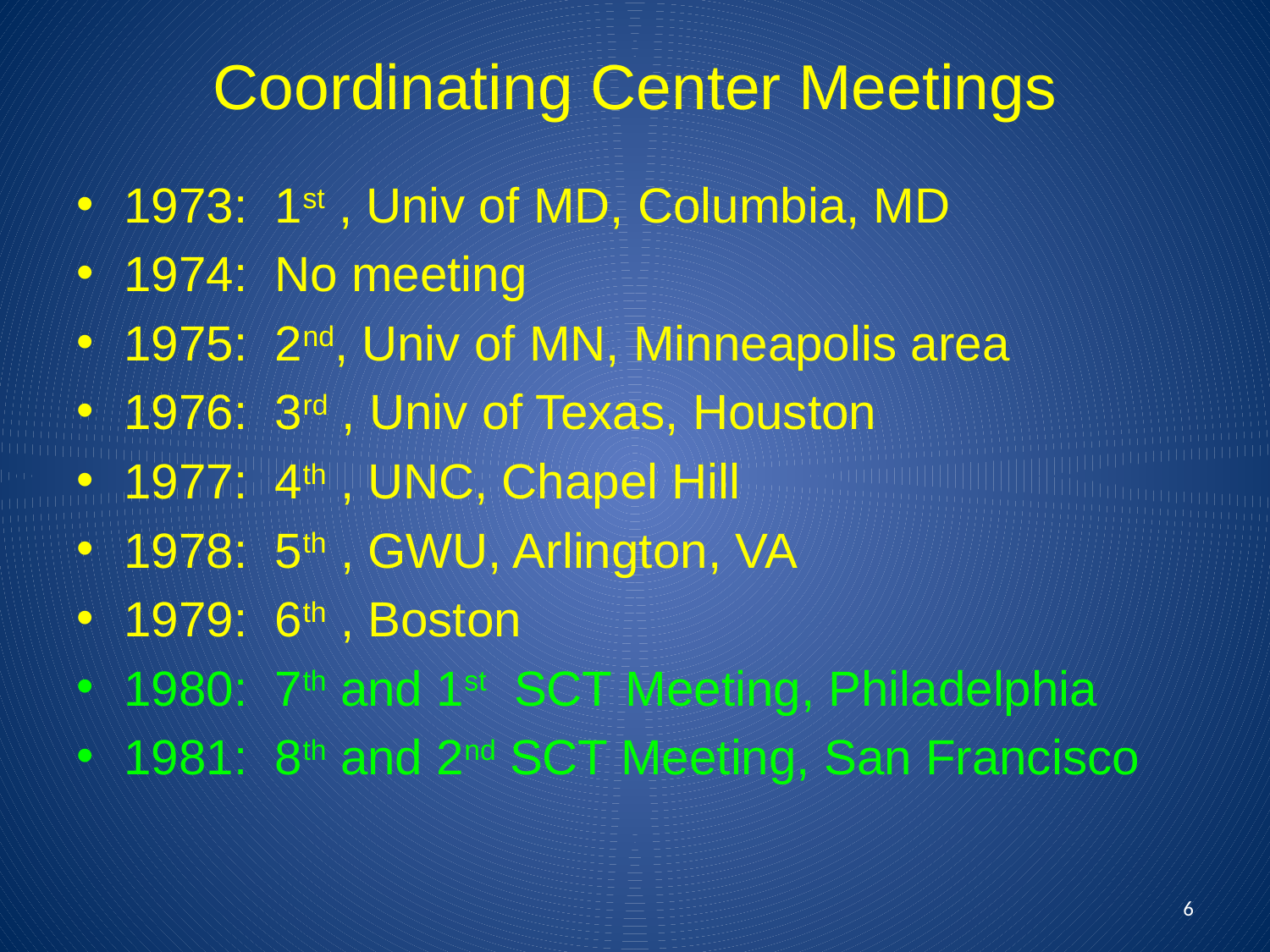

# Coordinating Center Meetings
1973:  1st , Univ of MD, Columbia, MD
1974:  No meeting
1975:  2nd, Univ of MN, Minneapolis area
1976:  3rd , Univ of Texas, Houston
1977:  4th , UNC, Chapel Hill
1978:  5th , GWU, Arlington, VA
1979:  6th , Boston
1980:  7th and 1st  SCT Meeting, Philadelphia
1981:  8th and 2nd SCT Meeting, San Francisco
6